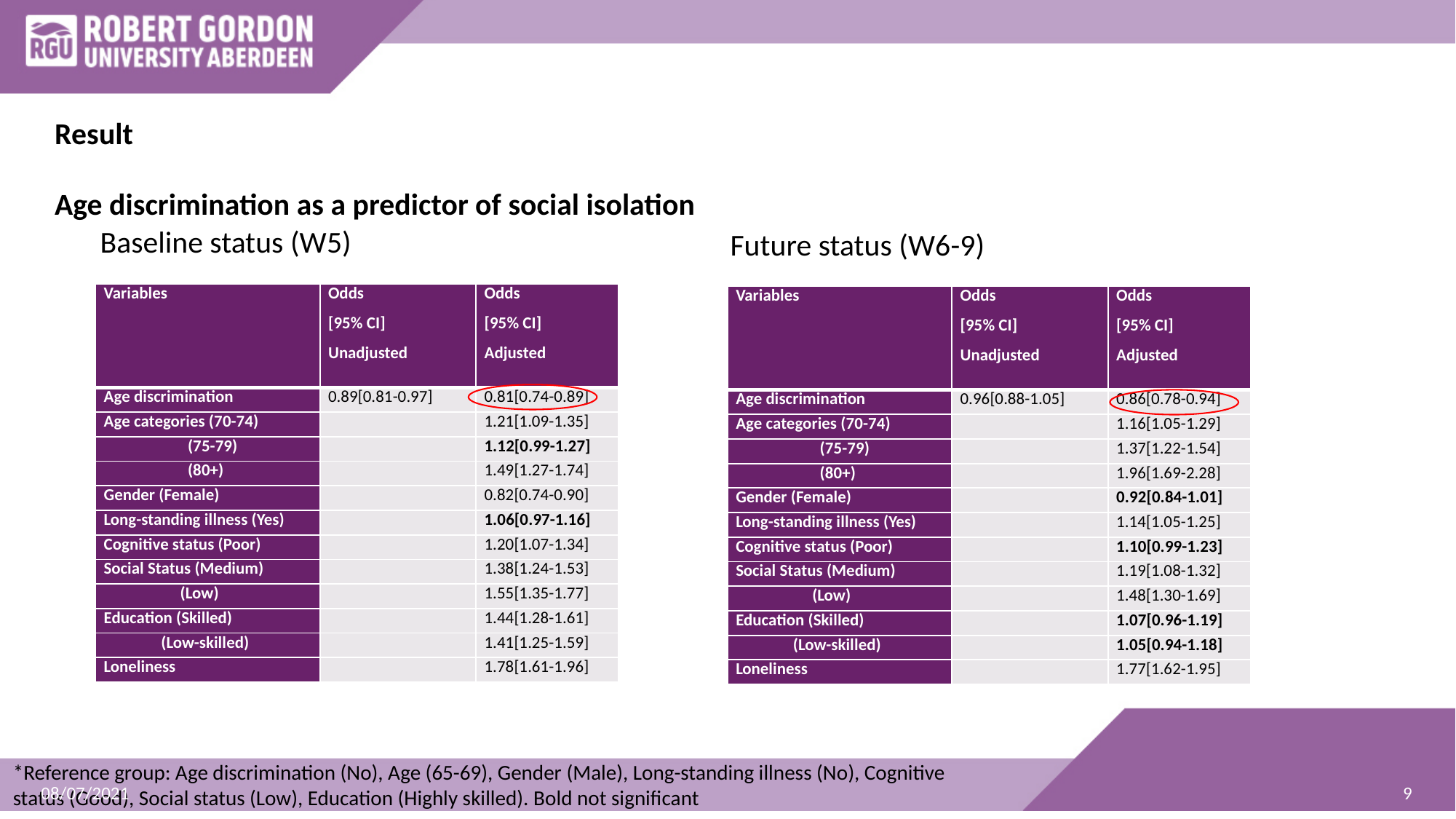

Result
# Age discrimination as a predictor of social isolation

Baseline status (W5)

Future status (W6-9)
| Variables | Odds [95% CI] Unadjusted | Odds [95% CI] Adjusted |
| --- | --- | --- |
| Age discrimination | 0.89[0.81-0.97] | 0.81[0.74-0.89] |
| Age categories (70-74) |  | 1.21[1.09-1.35] |
| (75-79) |  | 1.12[0.99-1.27] |
| (80+) |  | 1.49[1.27-1.74] |
| Gender (Female) |  | 0.82[0.74-0.90] |
| Long-standing illness (Yes) |  | 1.06[0.97-1.16] |
| Cognitive status (Poor) |  | 1.20[1.07-1.34] |
| Social Status (Medium) |  | 1.38[1.24-1.53] |
| (Low) |  | 1.55[1.35-1.77] |
| Education (Skilled) |  | 1.44[1.28-1.61] |
| (Low-skilled) |  | 1.41[1.25-1.59] |
| Loneliness |  | 1.78[1.61-1.96] |
| Variables | Odds [95% CI] Unadjusted | Odds [95% CI] Adjusted |
| --- | --- | --- |
| Age discrimination | 0.96[0.88-1.05] | 0.86[0.78-0.94] |
| Age categories (70-74) |  | 1.16[1.05-1.29] |
| (75-79) |  | 1.37[1.22-1.54] |
| (80+) |  | 1.96[1.69-2.28] |
| Gender (Female) |  | 0.92[0.84-1.01] |
| Long-standing illness (Yes) |  | 1.14[1.05-1.25] |
| Cognitive status (Poor) |  | 1.10[0.99-1.23] |
| Social Status (Medium) |  | 1.19[1.08-1.32] |
| (Low) |  | 1.48[1.30-1.69] |
| Education (Skilled) |  | 1.07[0.96-1.19] |
| (Low-skilled) |  | 1.05[0.94-1.18] |
| Loneliness |  | 1.77[1.62-1.95] |

*Reference group: Age discrimination (No), Age (65-69), Gender (Male), Long-standing illness (No), Cognitive status (Good), Social status (Low), Education (Highly skilled). Bold not significant
9
08/07/2021